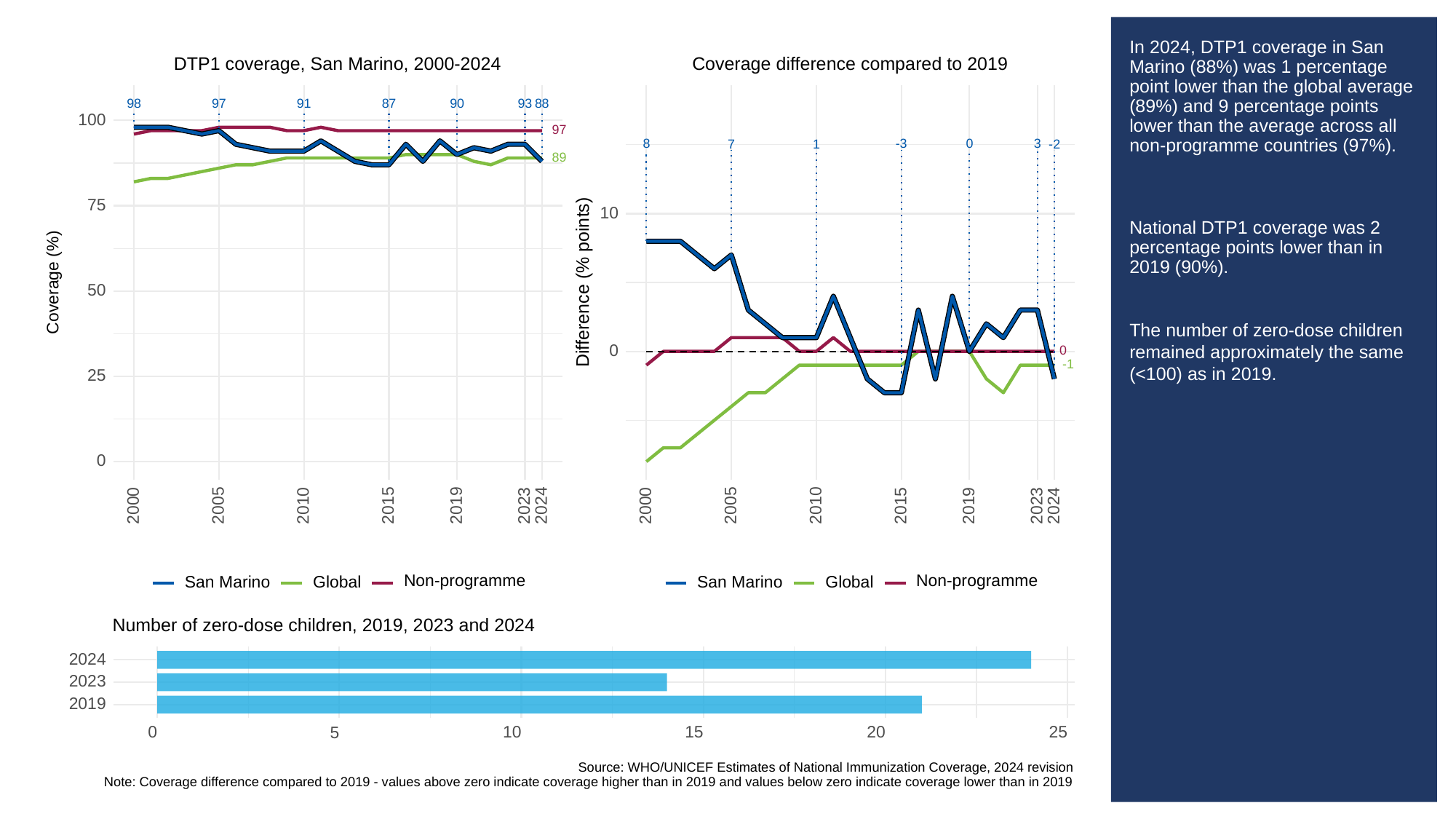

# In 2024, DTP1 coverage in San Marino (88%) was 1 percentage point lower than the global average (89%) and 9 percentage points lower than the average across all non-programme countries (97%).

National DTP1 coverage was 2 percentage points lower than in 2019 (90%).

The number of zero-dose children remained approximately the same (<100) as in 2019.

DTP1 coverage, San Marino, 2000-2024
Coverage difference compared to 2019

93
98
97
91
87
90
88

100

97

-3
3
8
0
1
-2
7

89

75

10

Difference (% points)
Coverage (%)

50

0
0

-1
25

0

2023
2023
2000
2005
2010
2015
2019
2024
2000
2005
2010
2015
2019
2024
Non-programme
Non-programme
San Marino
Global
San Marino
Global

Number of zero-dose children, 2019, 2023 and 2024

2024

2023

2019

0
10
15
20
25
5
Source: WHO/UNICEF Estimates of National Immunization Coverage, 2024 revision
Note: Coverage difference compared to 2019 - values above zero indicate coverage higher than in 2019 and values below zero indicate coverage lower than in 2019